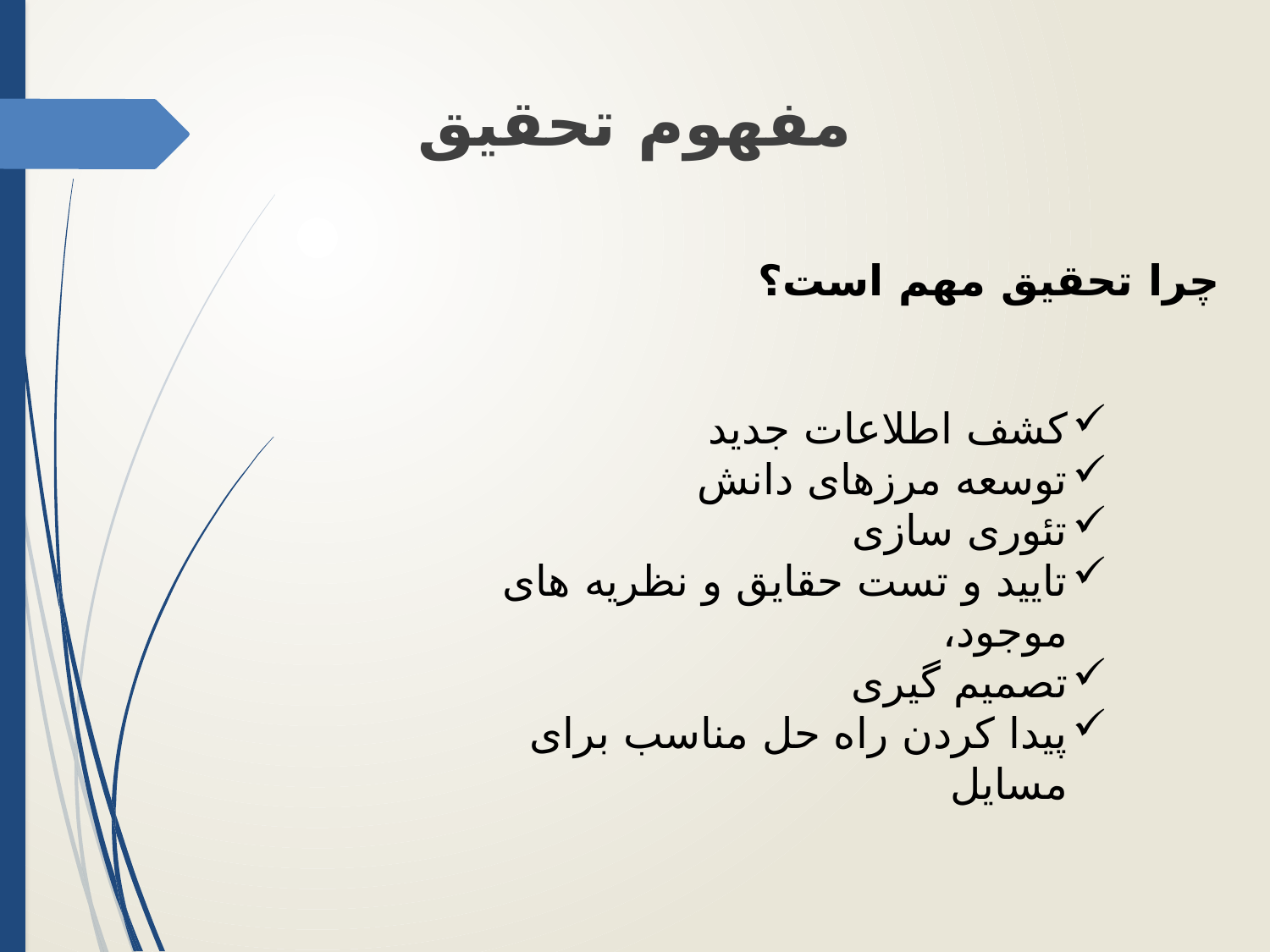

مفهوم تحقیق
چرا تحقیق مهم است؟
کشف اطلاعات جدید
توسعه مرزهای دانش
تئوری سازی
تایید و تست حقایق و نظریه های موجود،
تصمیم گیری
پیدا کردن راه حل مناسب برای مسایل